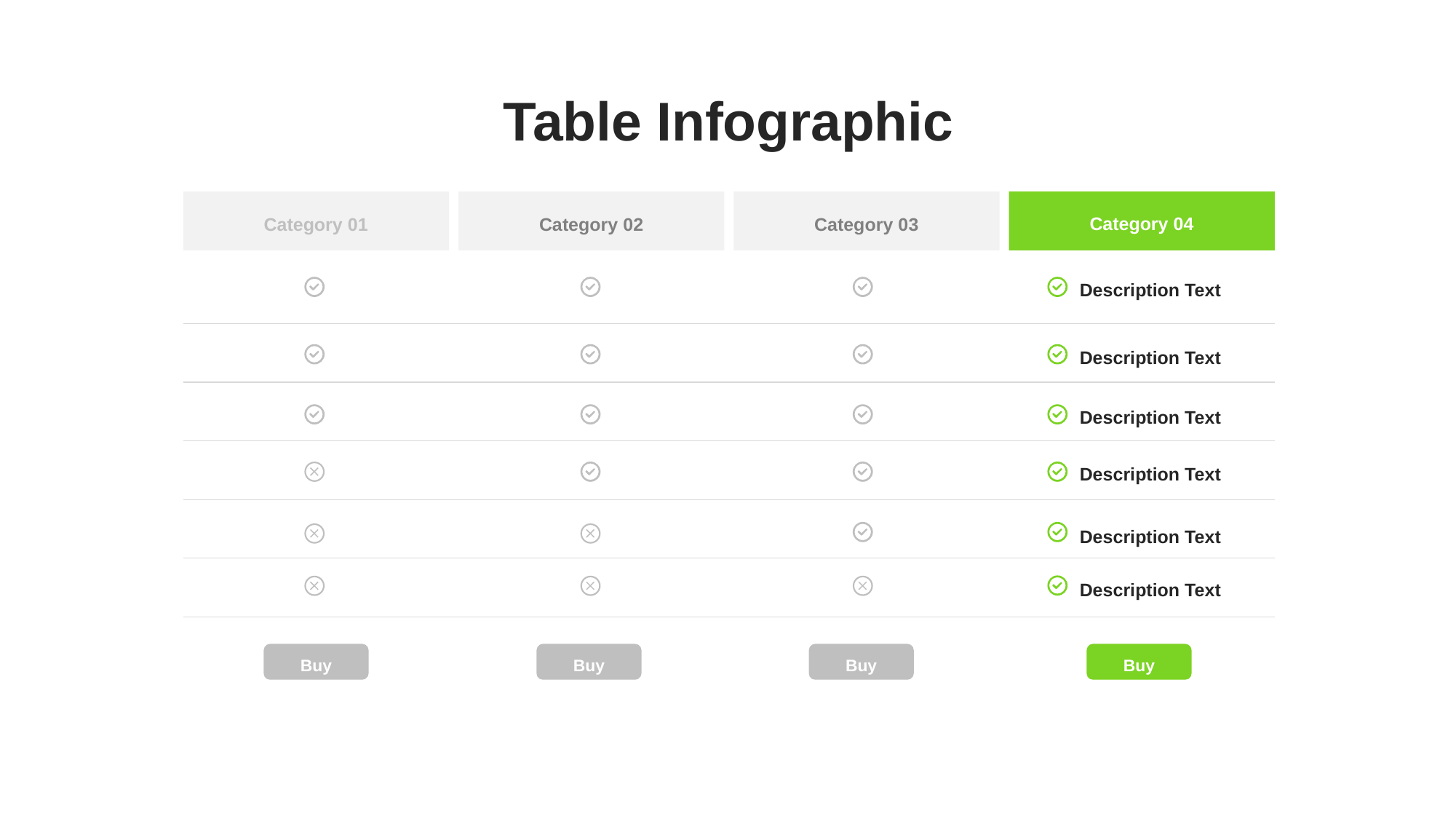

Table Infographic

Category 04
Category 01
Category 02
Category 03
Description Text

Description Text

Description Text

Description Text

Description Text

Description Text

Buy
Buy
Buy
Buy